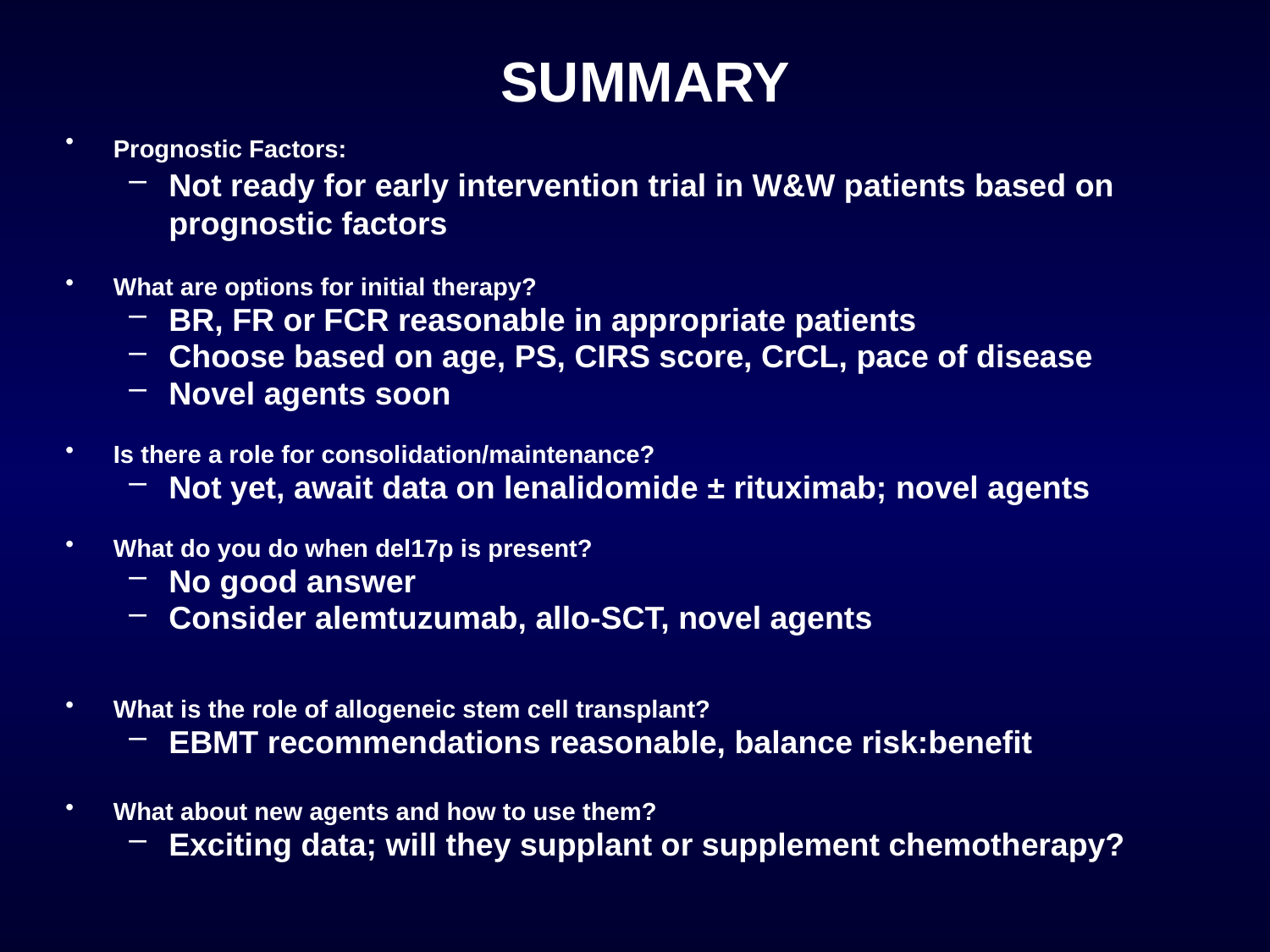

# SUMMARY
Prognostic Factors:
Not ready for early intervention trial in W&W patients based on prognostic factors

What are options for initial therapy?
BR, FR or FCR reasonable in appropriate patients
Choose based on age, PS, CIRS score, CrCL, pace of disease
Novel agents soon

Is there a role for consolidation/maintenance?
Not yet, await data on lenalidomide ± rituximab; novel agents

What do you do when del17p is present?
No good answer
Consider alemtuzumab, allo-SCT, novel agents

What is the role of allogeneic stem cell transplant?
EBMT recommendations reasonable, balance risk:benefit

What about new agents and how to use them?
Exciting data; will they supplant or supplement chemotherapy?